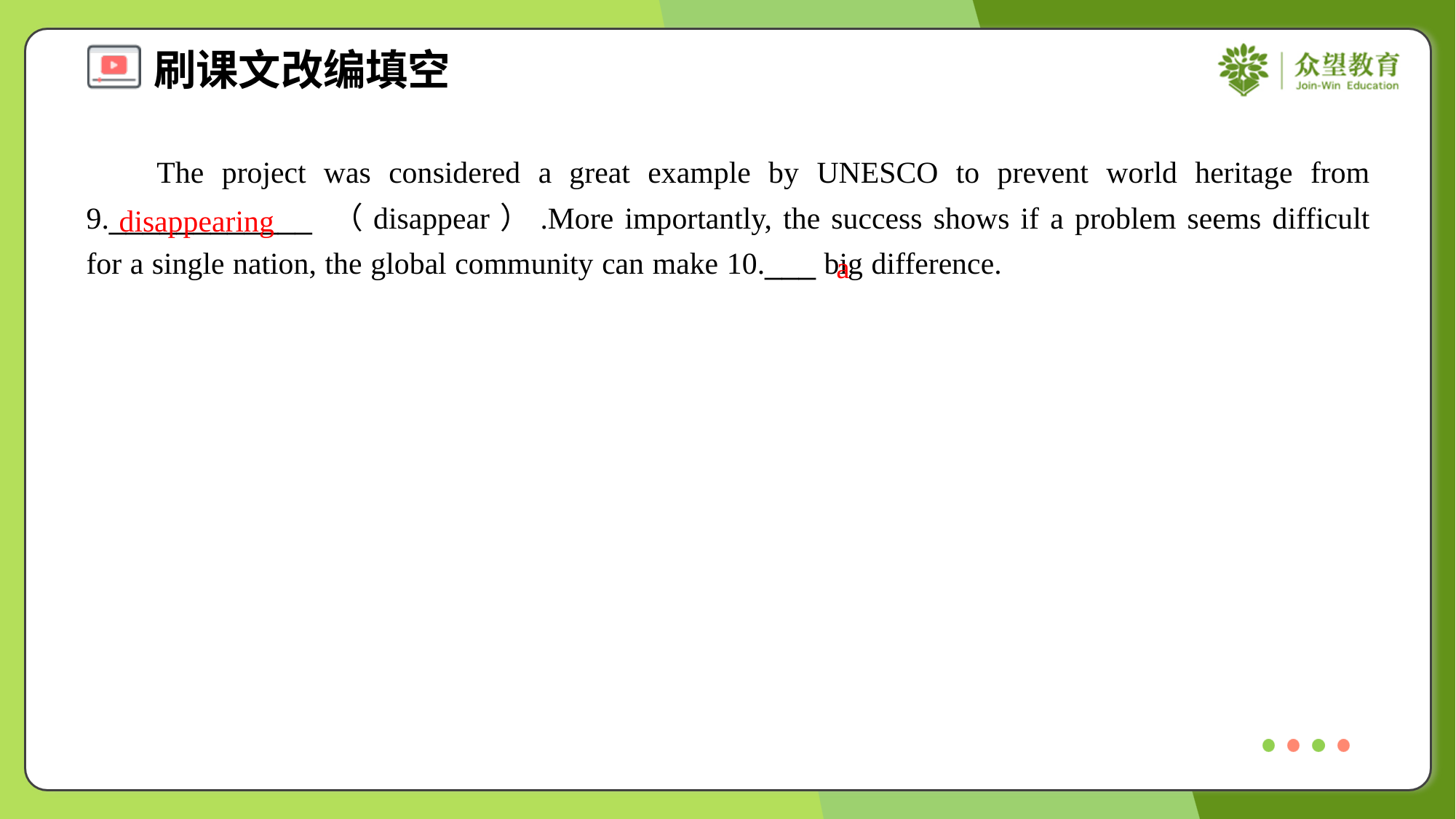

The project was considered a great example by UNESCO to prevent world heritage from 9.____________ （disappear）.More importantly, the success shows if a problem seems difficult for a single nation, the global community can make 10.___ big difference.
disappearing
a